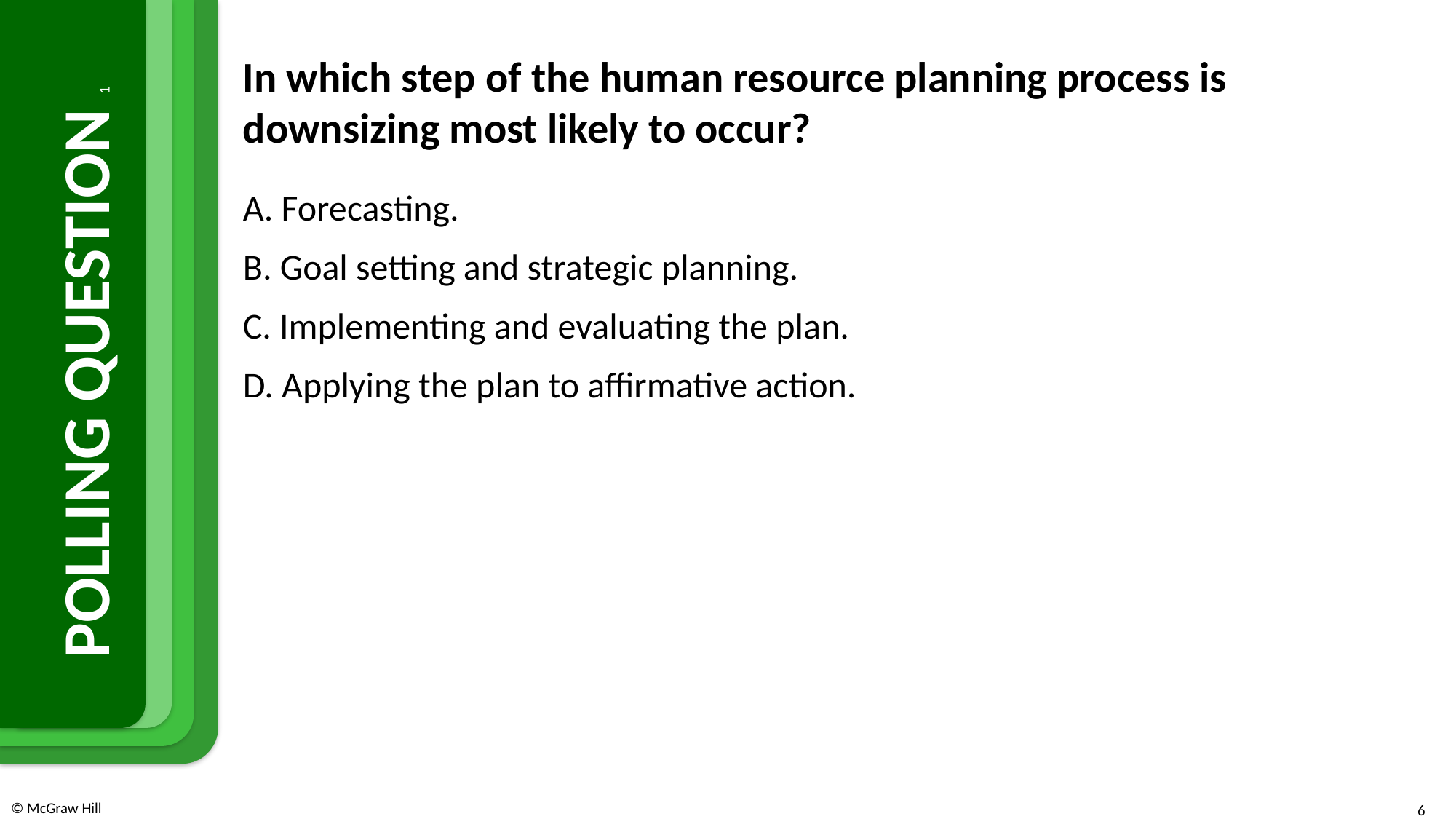

In which step of the human resource planning process is downsizing most likely to occur?
A. Forecasting.
B. Goal setting and strategic planning.
C. Implementing and evaluating the plan.
D. Applying the plan to affirmative action.
# POLLING QUESTION 1